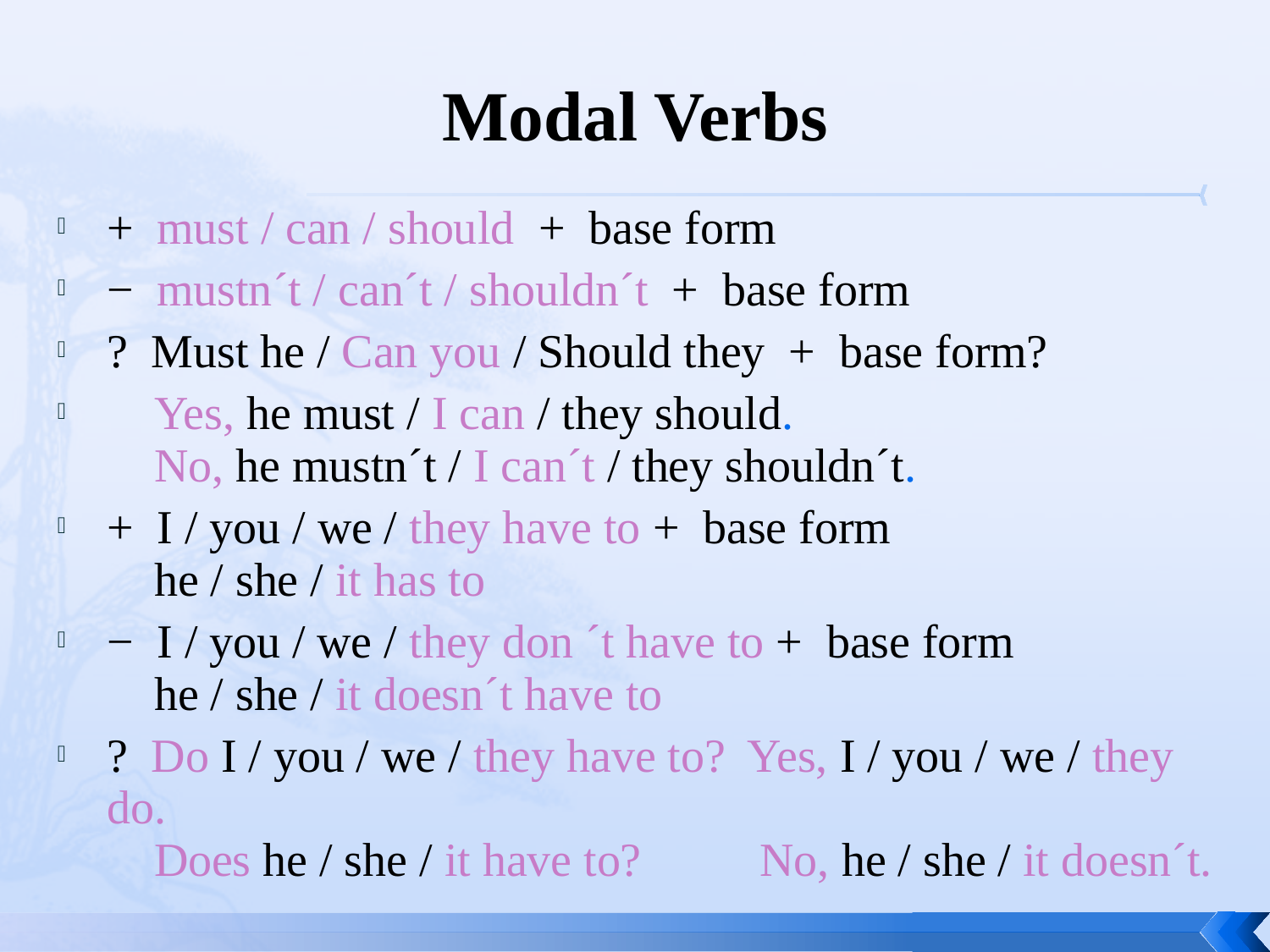

# Modal Verbs
+  must / can / should  +  base form
−  mustn´t / can´t / shouldn´t  +  base form
?  Must he / Can you / Should they  +  base form?
    Yes, he must / I can / they should.
    No, he mustn´t / I can´t / they shouldn´t.
+  I / you / we / they have to +  base form
    he / she / it has to
−  I / you / we / they don ´t have to +  base form
    he / she / it doesn´t have to
?  Do I / you / we / they have to?  Yes, I / you / we / they do.
    Does he / she / it have to?          No, he / she / it doesn´t.